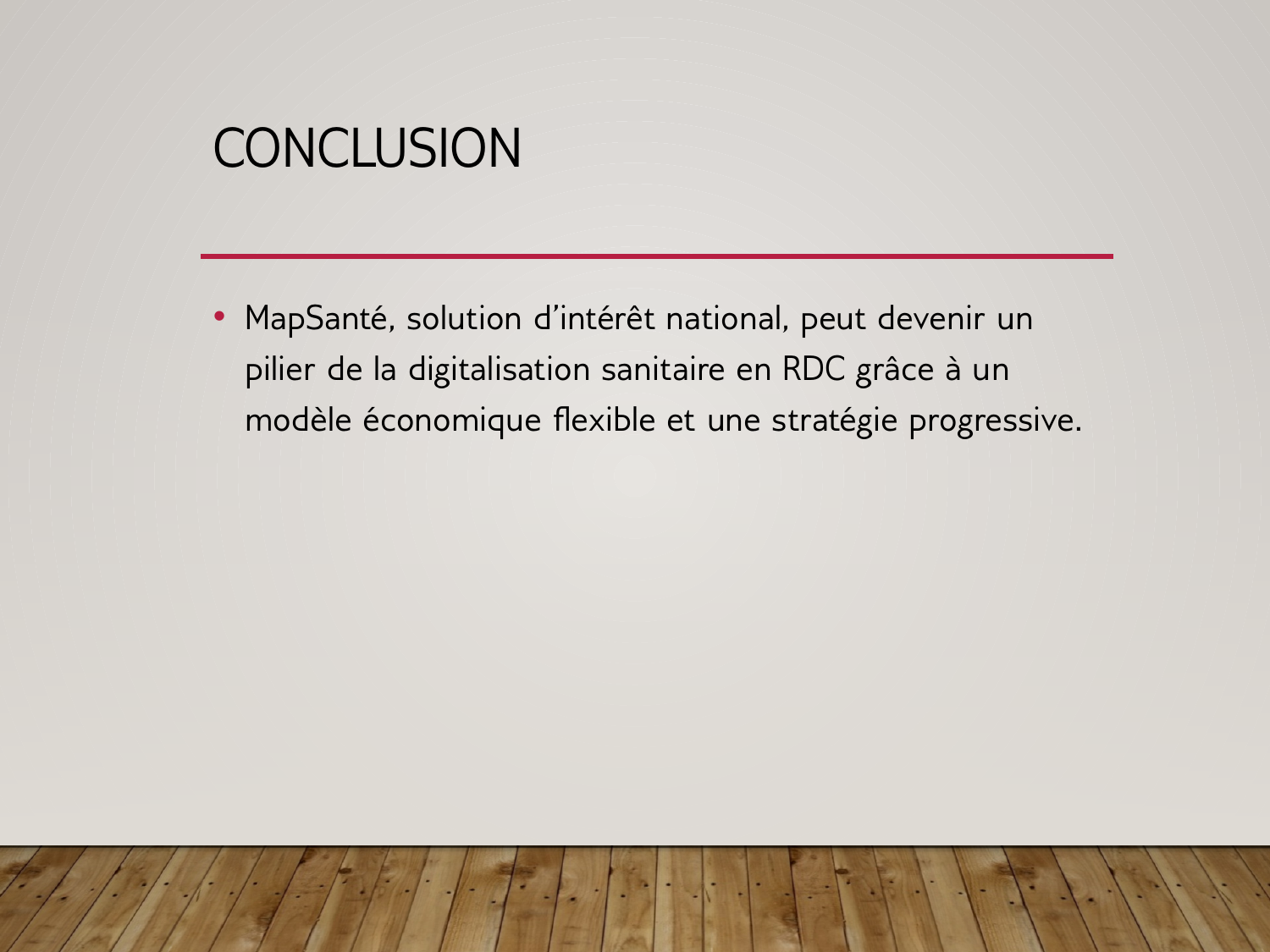

# Conclusion
MapSanté, solution d’intérêt national, peut devenir un pilier de la digitalisation sanitaire en RDC grâce à un modèle économique flexible et une stratégie progressive.